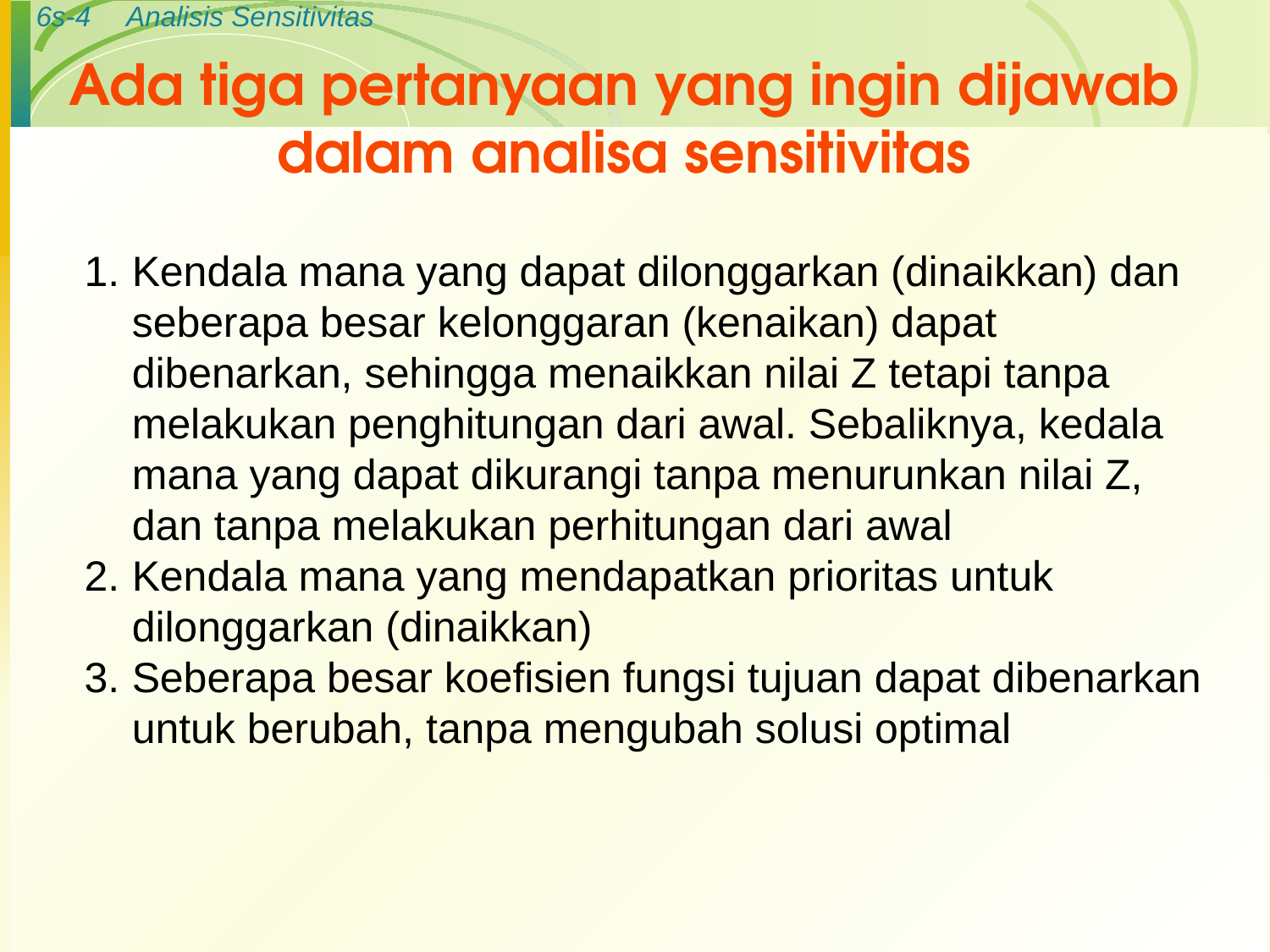

# Ada tiga pertanyaan yang ingin dijawab dalam analisa sensitivitas
Kendala mana yang dapat dilonggarkan (dinaikkan) dan seberapa besar kelonggaran (kenaikan) dapat dibenarkan, sehingga menaikkan nilai Z tetapi tanpa melakukan penghitungan dari awal. Sebaliknya, kedala mana yang dapat dikurangi tanpa menurunkan nilai Z, dan tanpa melakukan perhitungan dari awal
Kendala mana yang mendapatkan prioritas untuk dilonggarkan (dinaikkan)
Seberapa besar koefisien fungsi tujuan dapat dibenarkan untuk berubah, tanpa mengubah solusi optimal